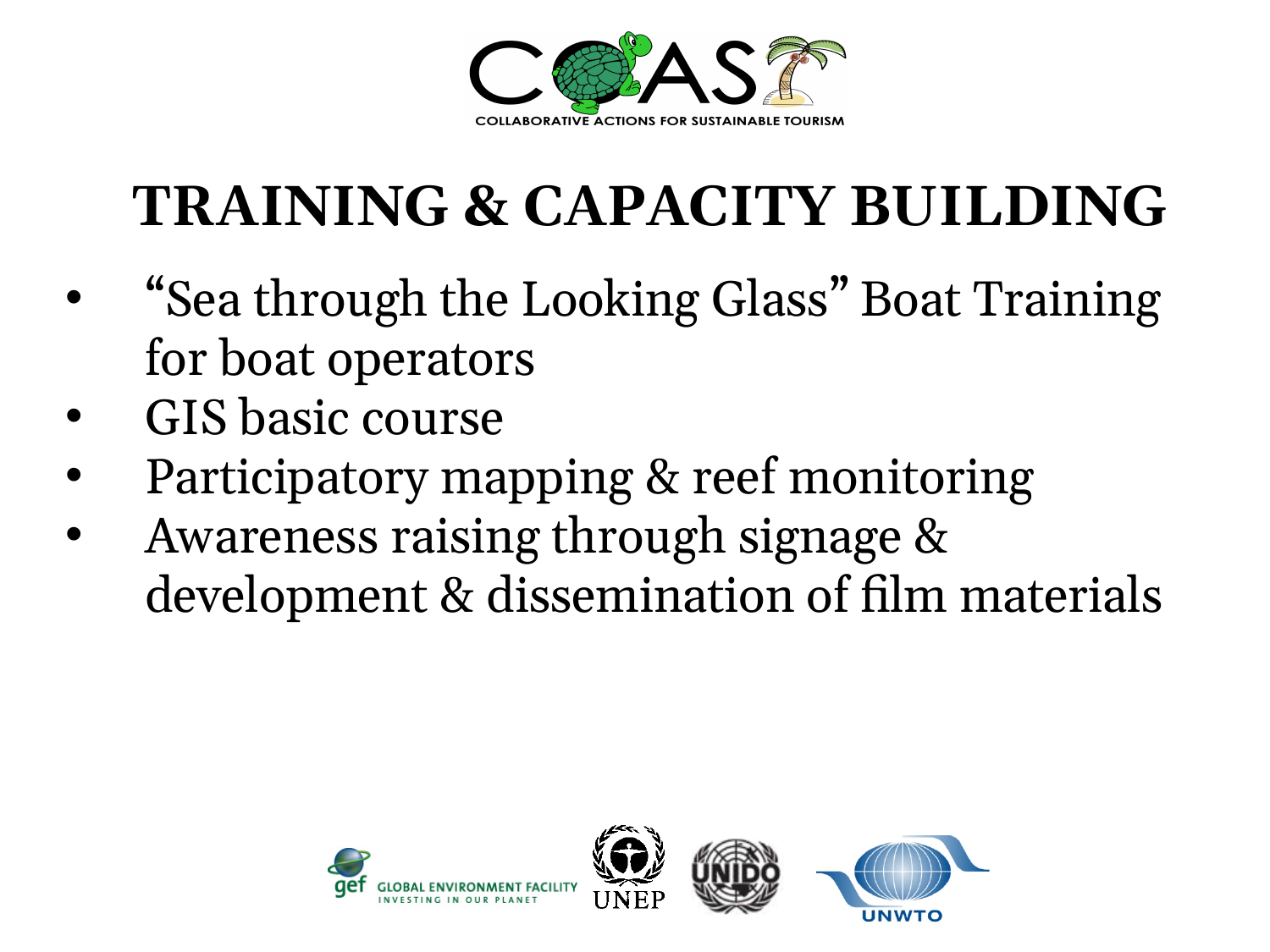

TRAINING & CAPACITY BUILDING

“Sea through the Looking Glass” Boat Training for boat operators
GIS basic course
Participatory mapping & reef monitoring
Awareness raising through signage & development & dissemination of film materials

#